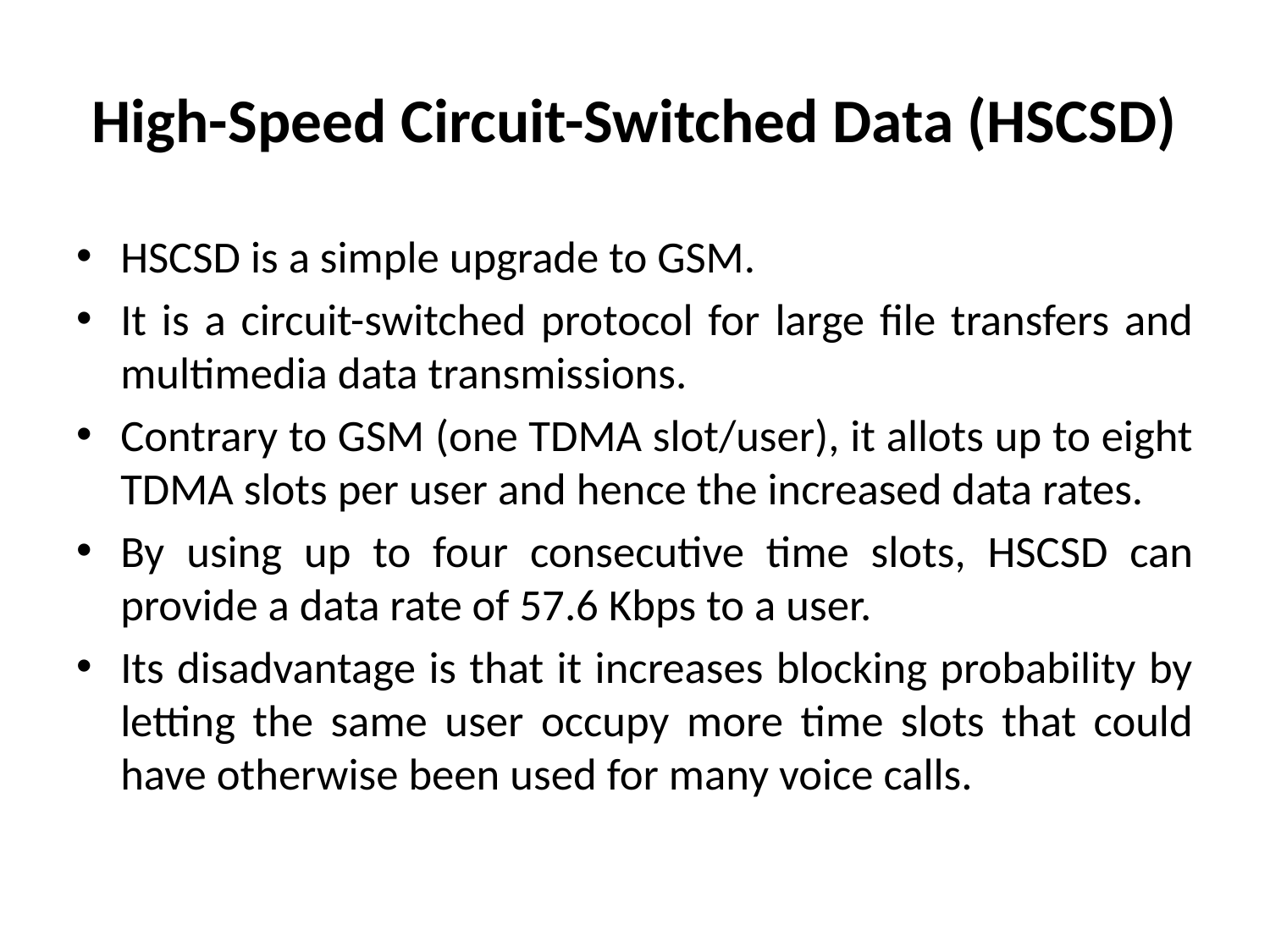

# High-Speed Circuit-Switched Data (HSCSD)
HSCSD is a simple upgrade to GSM.
It is a circuit-switched protocol for large file transfers and multimedia data transmissions.
Contrary to GSM (one TDMA slot/user), it allots up to eight TDMA slots per user and hence the increased data rates.
By using up to four consecutive time slots, HSCSD can provide a data rate of 57.6 Kbps to a user.
Its disadvantage is that it increases blocking probability by letting the same user occupy more time slots that could have otherwise been used for many voice calls.